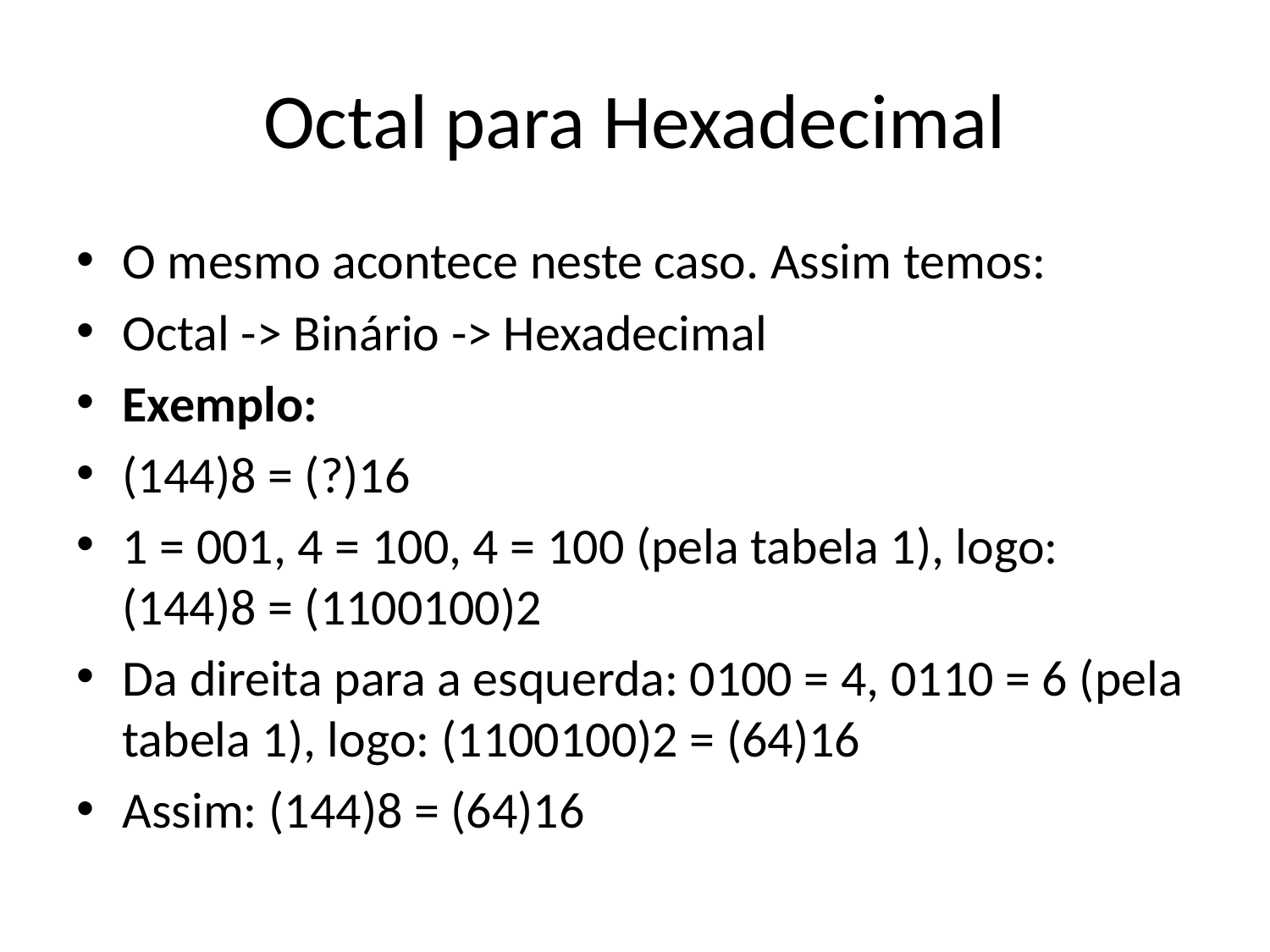

# Octal para Hexadecimal
O mesmo acontece neste caso. Assim temos:
Octal -> Binário -> Hexadecimal
Exemplo:
(144)8 = (?)16
1 = 001, 4 = 100, 4 = 100 (pela tabela 1), logo: (144)8 = (1100100)2
Da direita para a esquerda: 0100 = 4, 0110 = 6 (pela tabela 1), logo: (1100100)2 = (64)16
Assim: (144)8 = (64)16